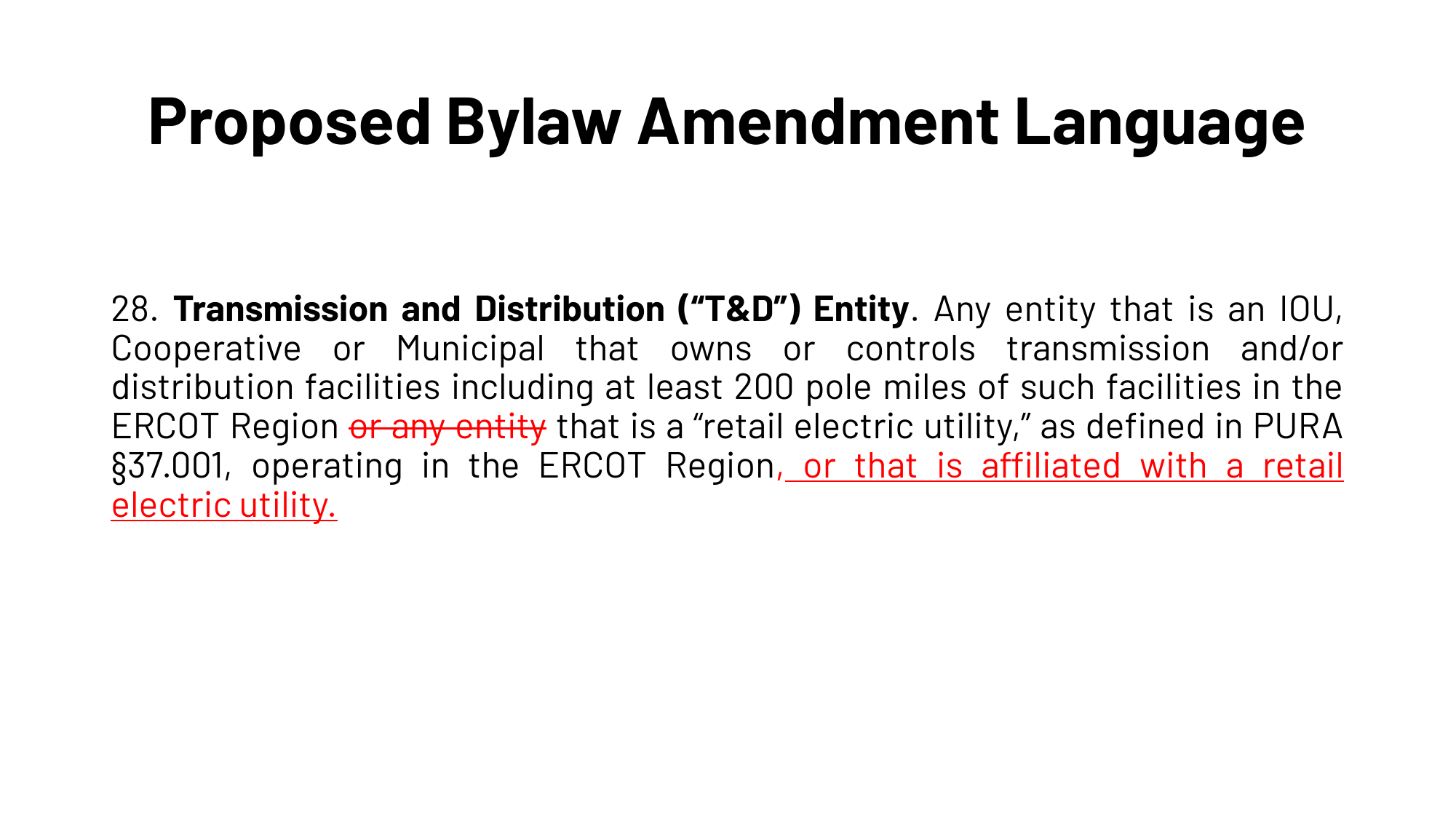

# Proposed Bylaw Amendment Language

28. Transmission and Distribution (“T&D”) Entity. Any entity that is an IOU, Cooperative or Municipal that owns or controls transmission and/or distribution facilities including at least 200 pole miles of such facilities in the ERCOT Region or any entity that is a “retail electric utility,” as defined in PURA §37.001, operating in the ERCOT Region, or that is affiliated with a retail electric utility.